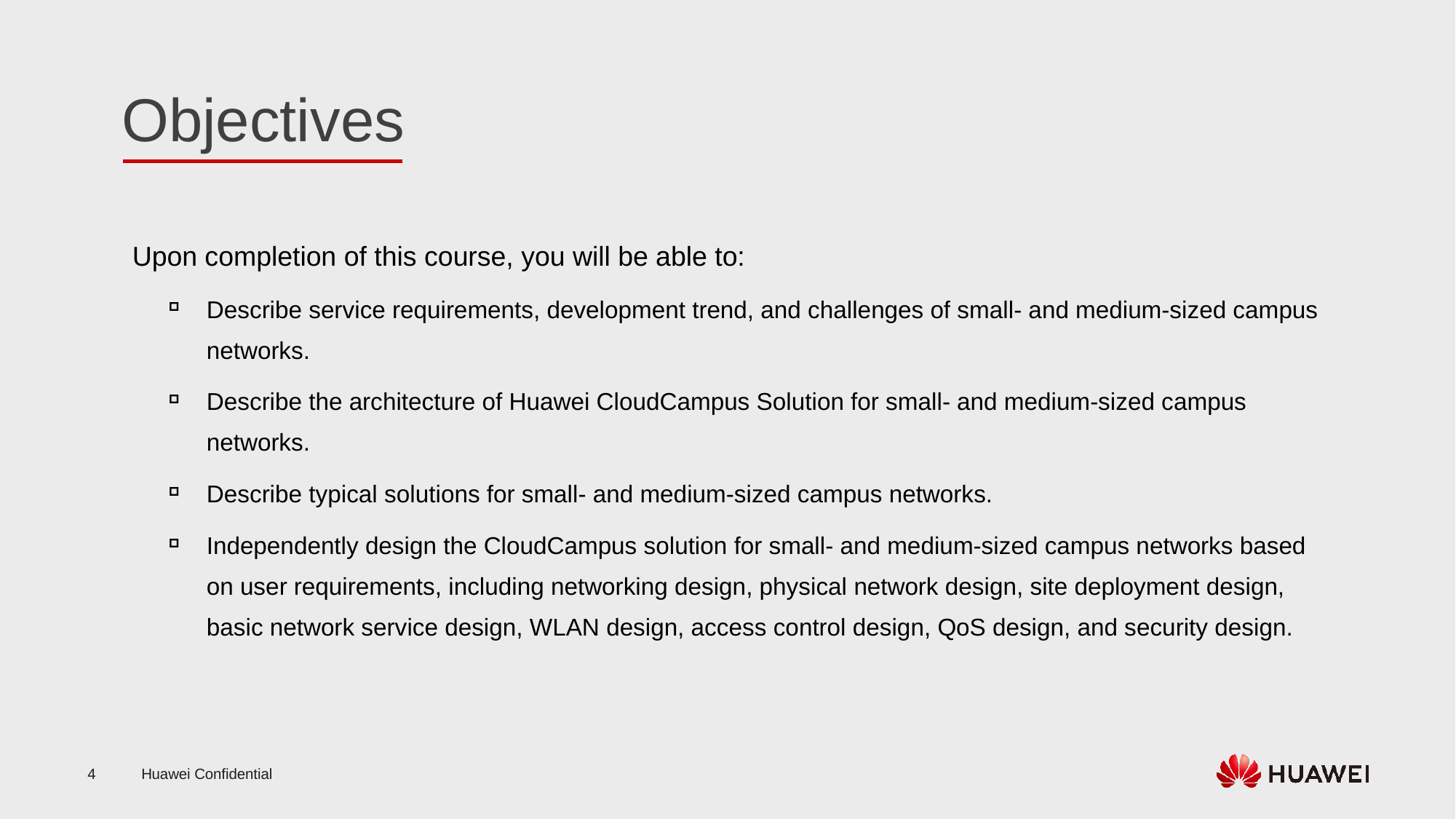

Upon completion of this course, you will be able to:
Describe service requirements, development trend, and challenges of small- and medium-sized campus networks.
Describe the architecture of Huawei CloudCampus Solution for small- and medium-sized campus networks.
Describe typical solutions for small- and medium-sized campus networks.
Independently design the CloudCampus solution for small- and medium-sized campus networks based on user requirements, including networking design, physical network design, site deployment design, basic network service design, WLAN design, access control design, QoS design, and security design.